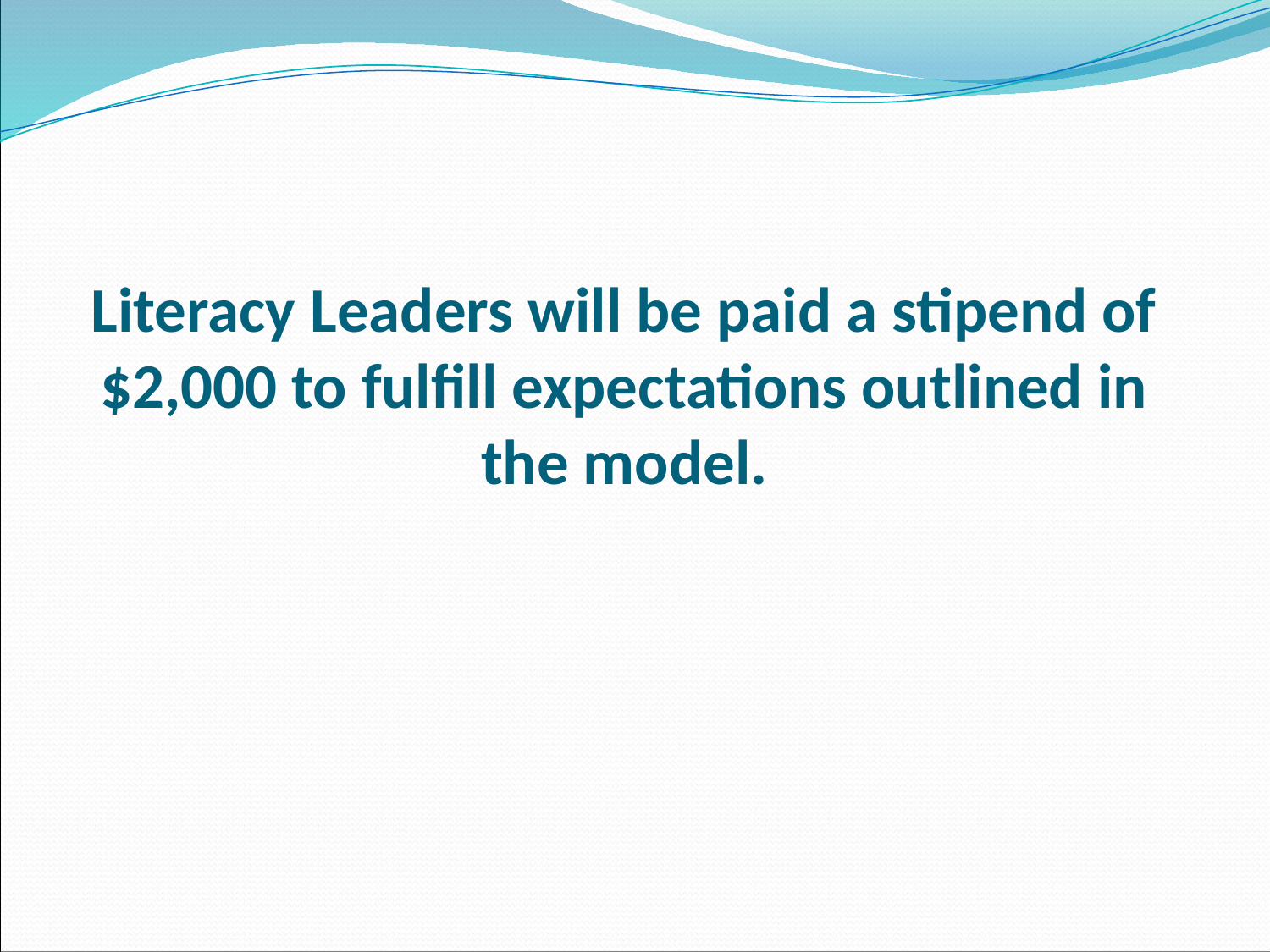

Literacy Leaders will be paid a stipend of $2,000 to fulfill expectations outlined in the model.